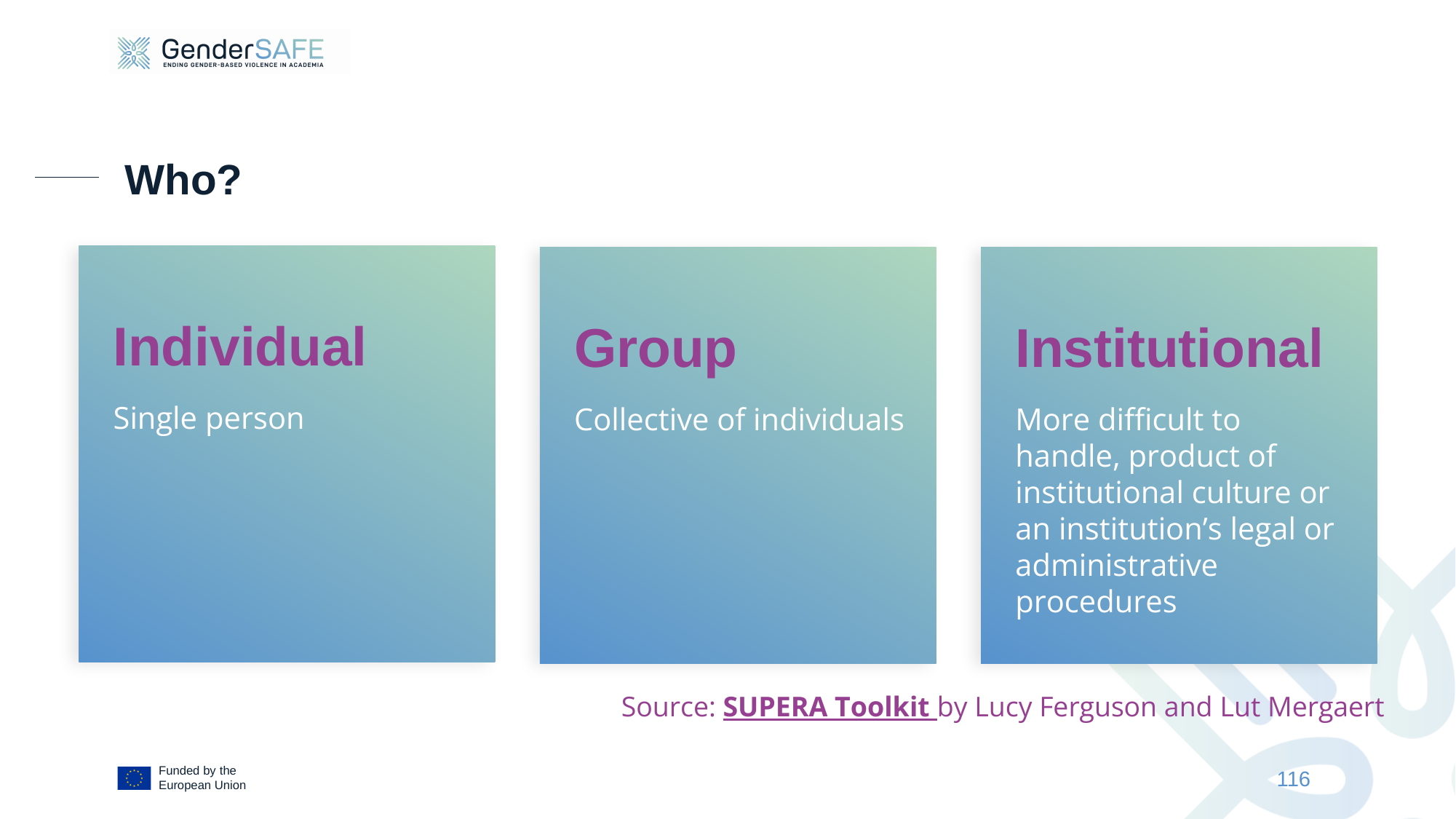

# Who?

Individual

Single person

Institutional

More difficult to handle, product of institutional culture or an institution’s legal or administrative procedures

Group

Collective of individuals
Source: SUPERA Toolkit by Lucy Ferguson and Lut Mergaert
116